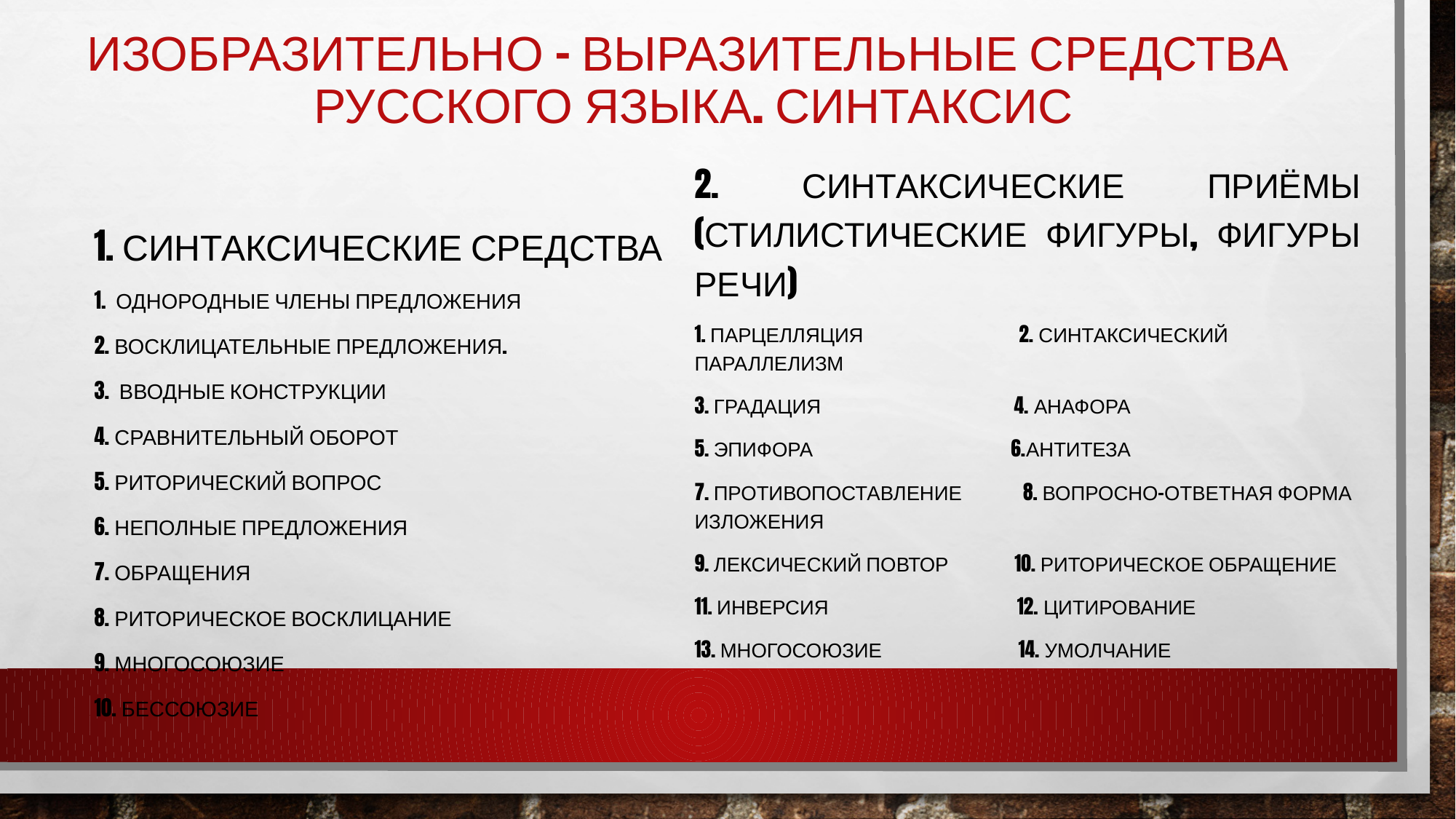

# Изобразительно – выразительные средства русского языка. Синтаксис
2. Синтаксические приёмы (стилистические фигуры, фигуры речи)
1. Парцелляция                                 2. синтаксический параллелизм
3. Градация                                         4. анафора
5. Эпифора                                          6.антитеза
7. Противопоставление             8. вопросно-ответная форма изложения
9. лексический повтор              10. Риторическое обращение
11. инверсия                                        12. Цитирование
13. Многосоюзие                             14. умолчание

1. Синтаксические средства
1.  Однородные члены предложения
2. Восклицательные предложения.
3.  Вводные конструкции
4. Сравнительный оборот
5. Риторический вопрос
6. Неполные предложения
7. Обращения
8. Риторическое восклицание
9. Многосоюзие
10. бессоюзие